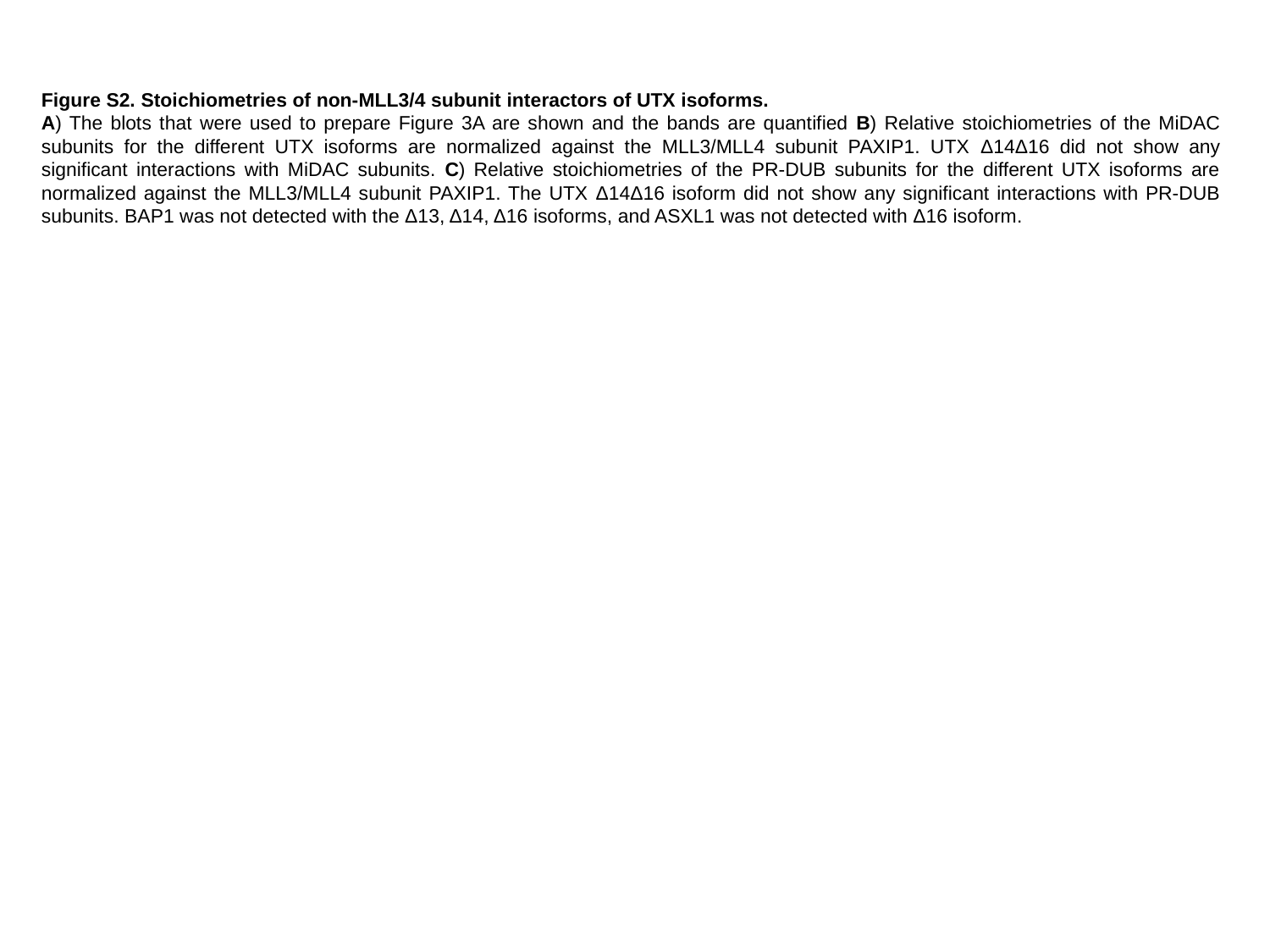

Figure S2. Stoichiometries of non-MLL3/4 subunit interactors of UTX isoforms.
A) The blots that were used to prepare Figure 3A are shown and the bands are quantified B) Relative stoichiometries of the MiDAC subunits for the different UTX isoforms are normalized against the MLL3/MLL4 subunit PAXIP1. UTX Δ14Δ16 did not show any significant interactions with MiDAC subunits. C) Relative stoichiometries of the PR-DUB subunits for the different UTX isoforms are normalized against the MLL3/MLL4 subunit PAXIP1. The UTX Δ14Δ16 isoform did not show any significant interactions with PR-DUB subunits. BAP1 was not detected with the Δ13, Δ14, Δ16 isoforms, and ASXL1 was not detected with Δ16 isoform.